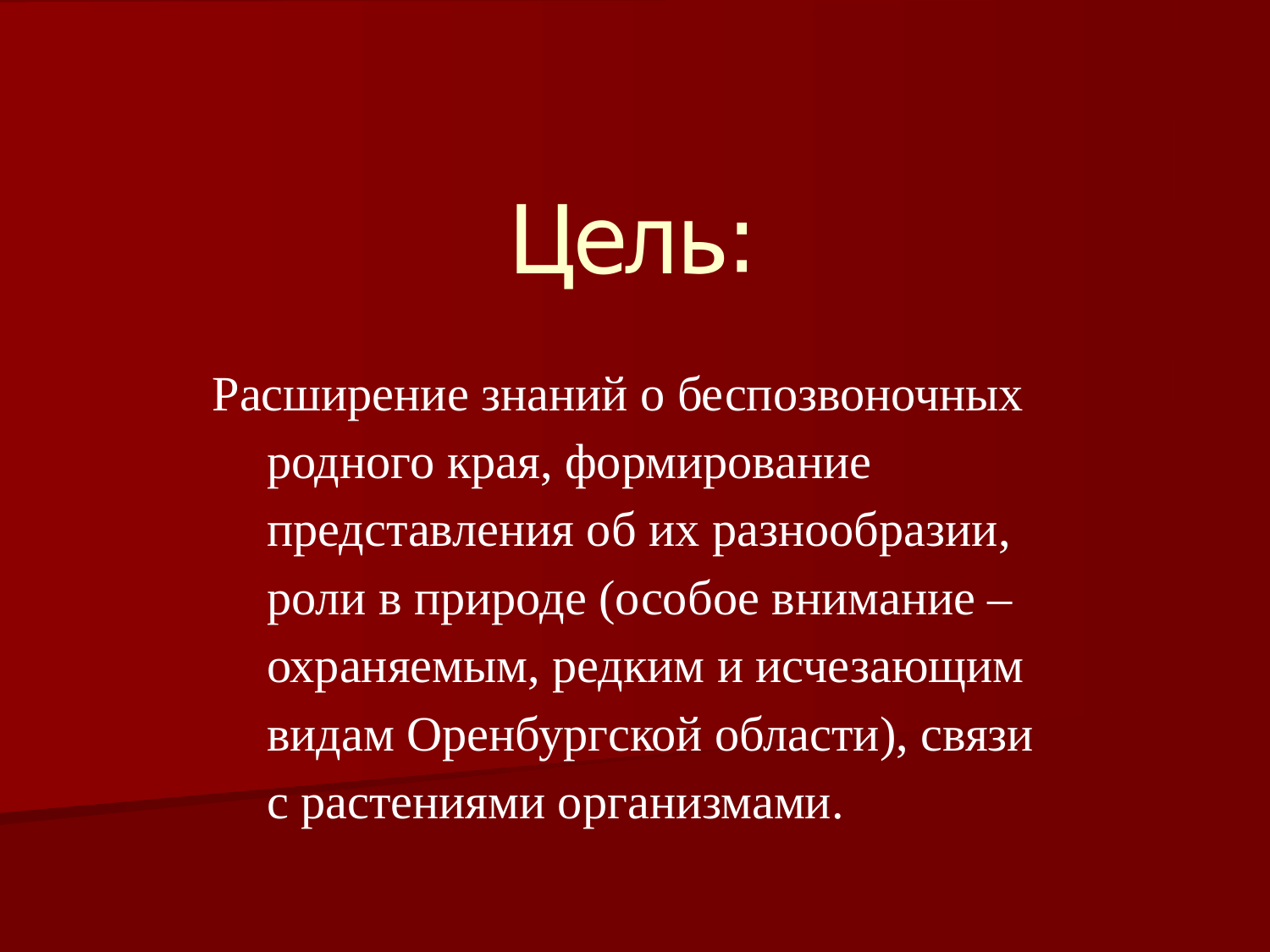

# Цель:
Расширение знаний о беспозвоночных родного края, формирование представления об их разнообразии, роли в природе (особое внимание – охраняемым, редким и исчезающим видам Оренбургской области), связи с растениями организмами.